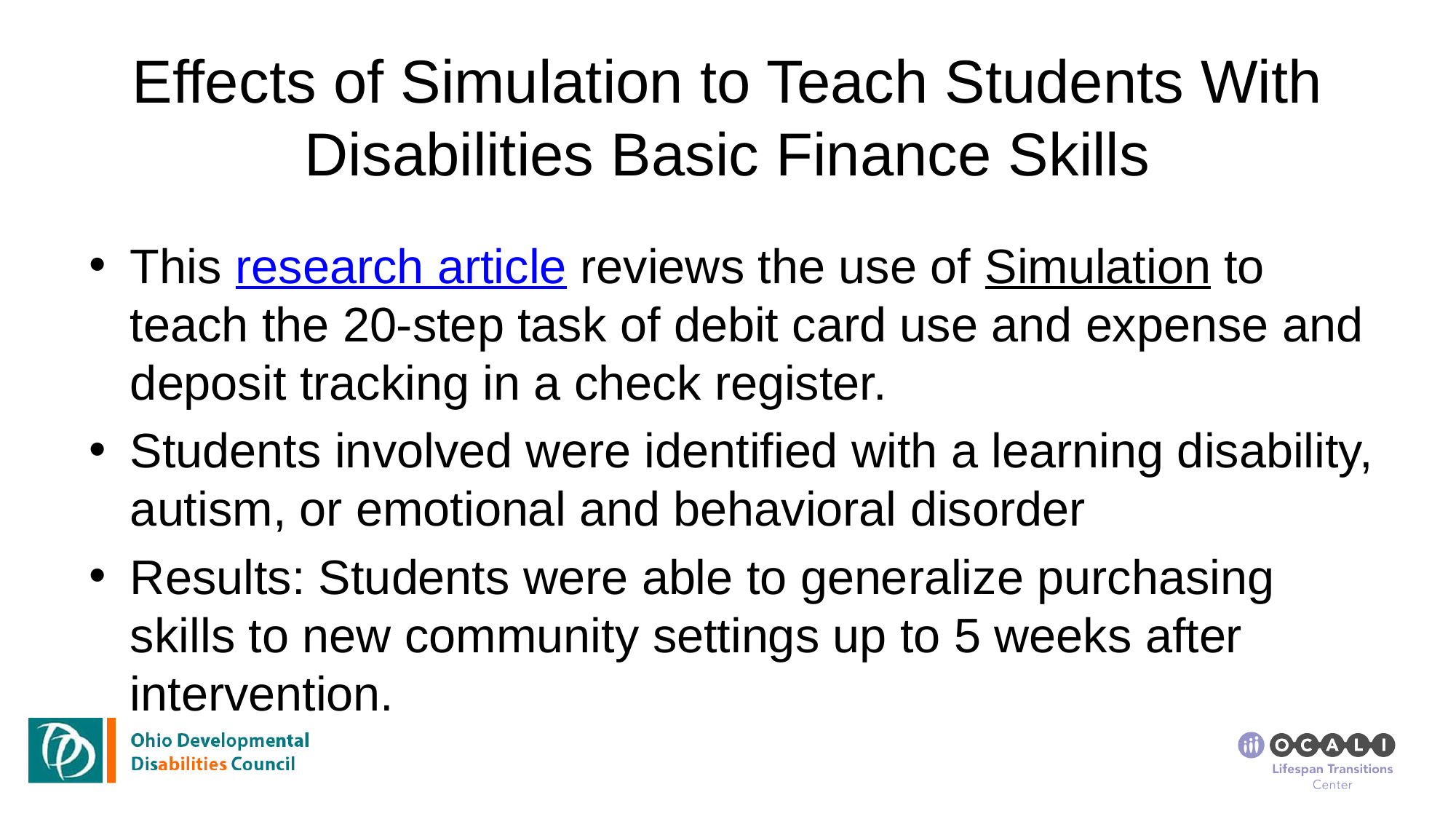

# Effects of Simulation to Teach Students With Disabilities Basic Finance Skills

This research article reviews the use of Simulation to teach the 20-step task of debit card use and expense and deposit tracking in a check register.
Students involved were identified with a learning disability, autism, or emotional and behavioral disorder
Results: Students were able to generalize purchasing skills to new community settings up to 5 weeks after intervention.